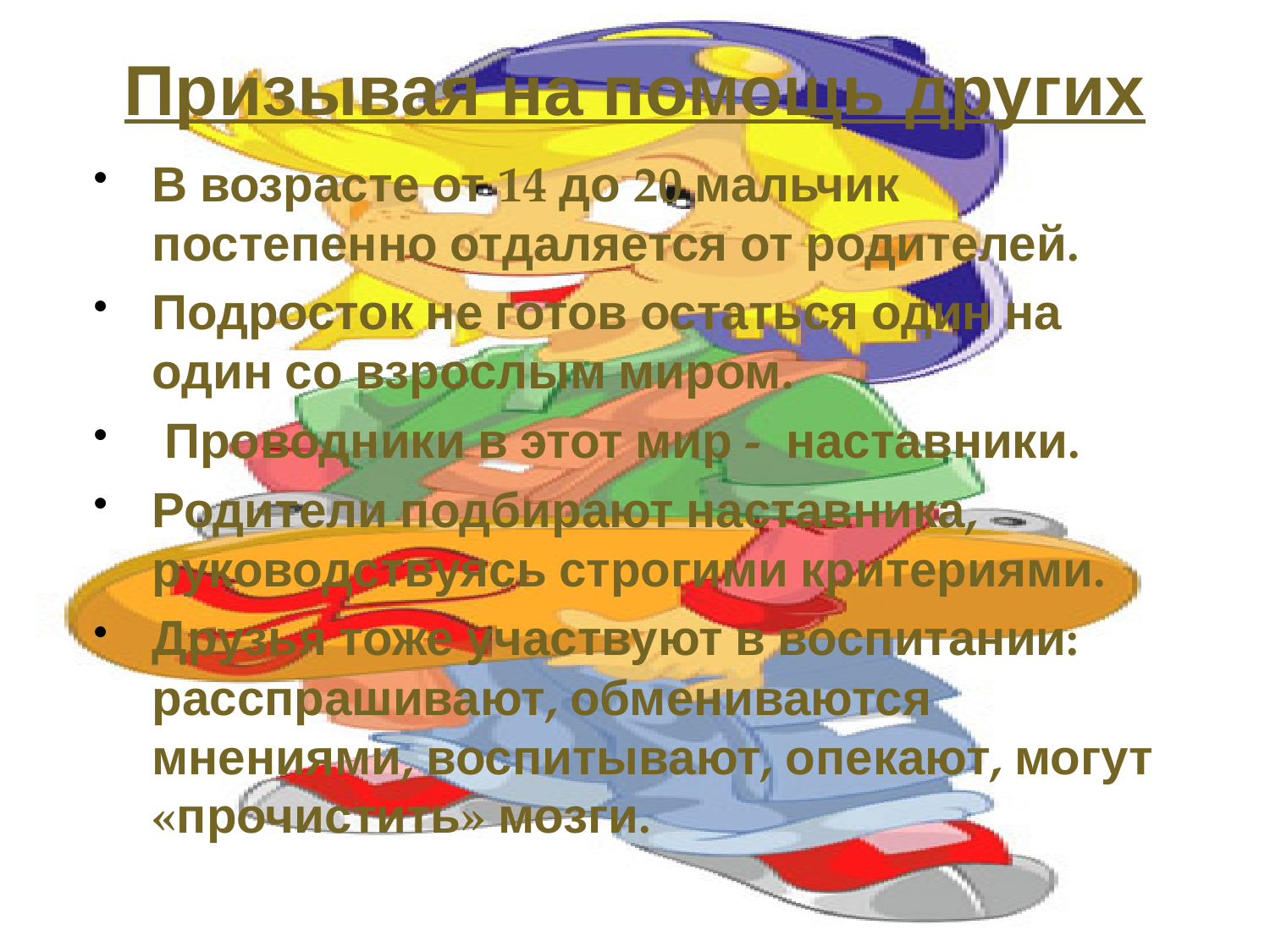

# Призывая на помощь других
В возрасте от 14 до 20 мальчик постепенно отдаляется от родителей.
Подросток не готов остаться один на один со взрослым миром.
 Проводники в этот мир -  наставники.
Родители подбирают наставника, руководствуясь строгими критериями.
Друзья тоже участвуют в воспитании: расспрашивают, обмениваются мнениями, воспитывают, опекают, могут «прочистить» мозги.